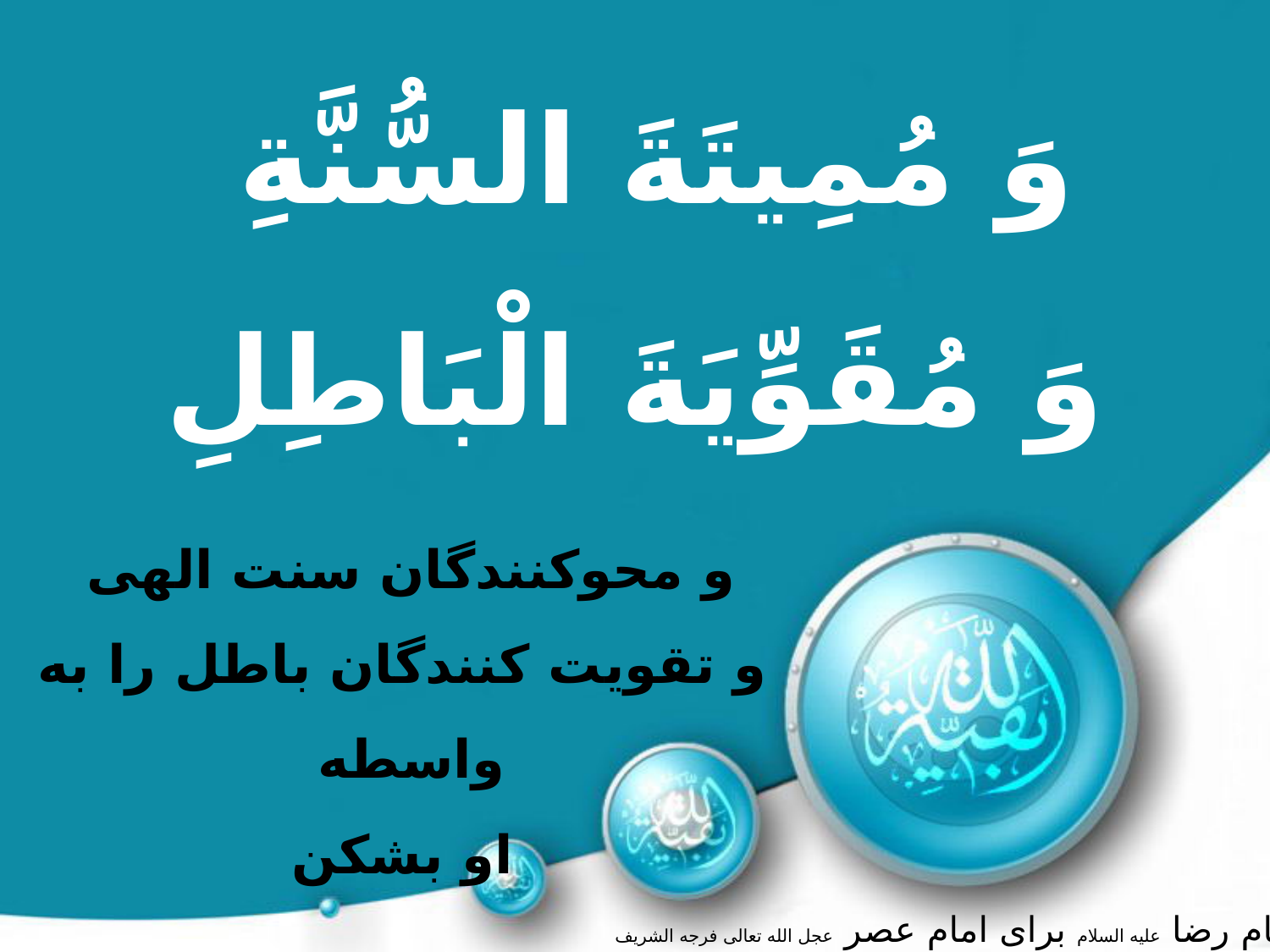

وَ مُمِيتَةَ السُّنَّةِ
وَ مُقَوِّيَةَ الْبَاطِلِ‏
و محوکنندگان سنت الهى
و تقویت کنندگان باطل را به واسطه
او بشكن